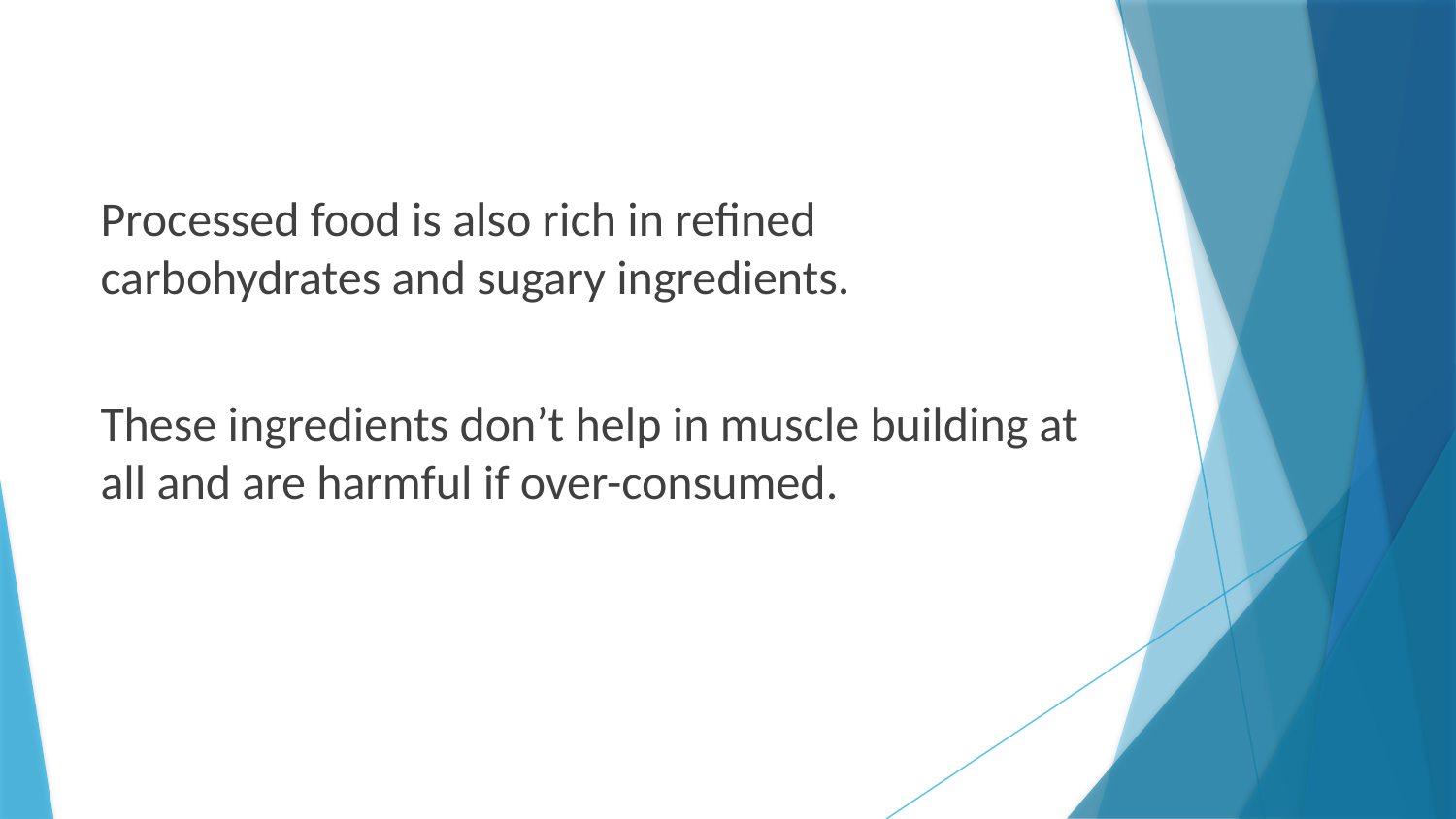

Processed food is also rich in refined carbohydrates and sugary ingredients.

These ingredients don’t help in muscle building at all and are harmful if over-consumed.